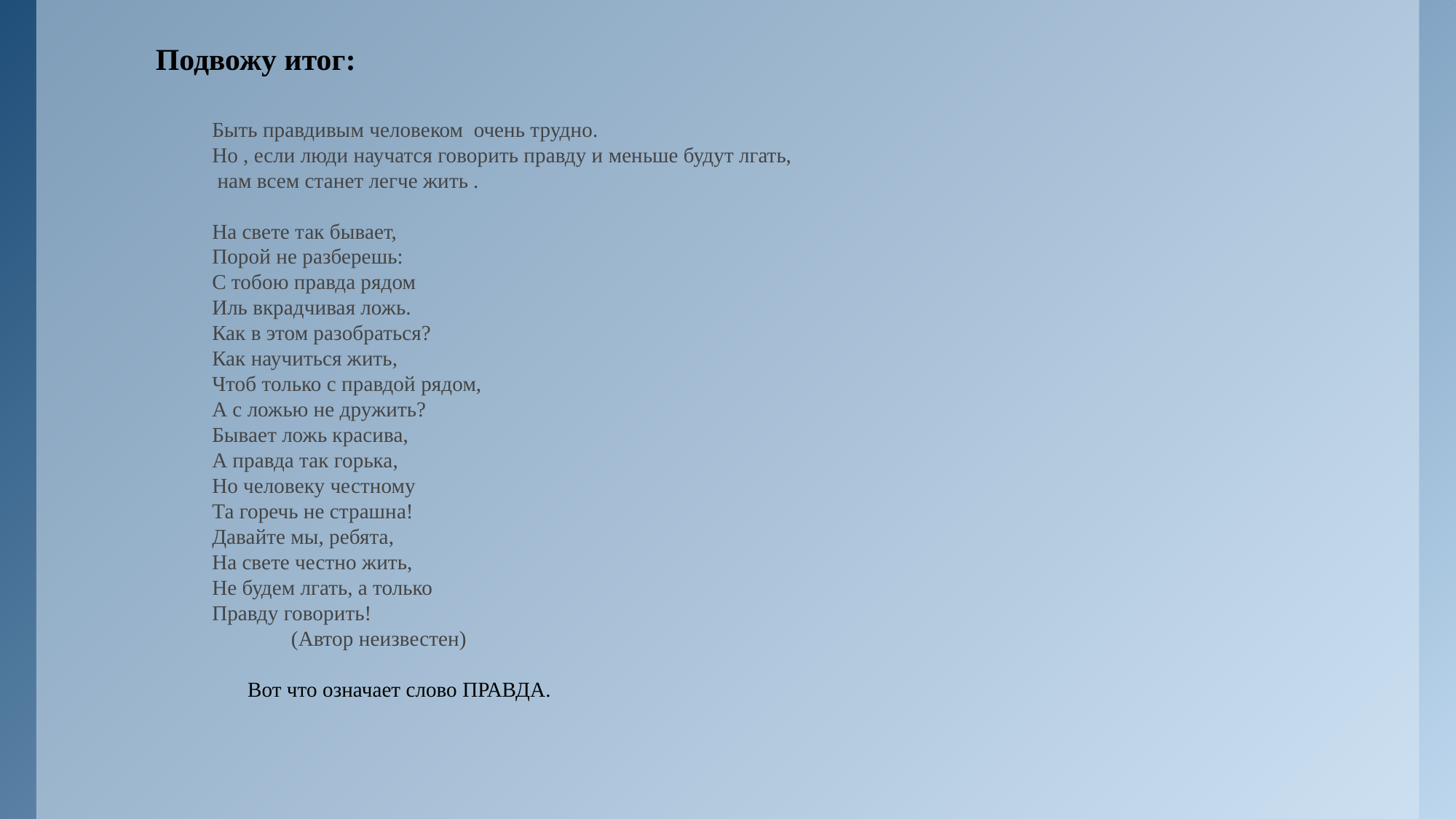

# Подвожу итог:
Быть правдивым человеком  очень трудно.
Но , если люди научатся говорить правду и меньше будут лгать,
 нам всем станет легче жить .

На свете так бывает,
Порой не разберешь:
С тобою правда рядом
Иль вкрадчивая ложь.
Как в этом разобраться?
Как научиться жить,
Чтоб только с правдой рядом,
А с ложью не дружить?
Бывает ложь красива,
А правда так горька,
Но человеку честному
Та горечь не страшна!
Давайте мы, ребята,
На свете честно жить,
Не будем лгать, а только
Правду говорить!
               (Автор неизвестен)

                   Вот что означает слово ПРАВДА.